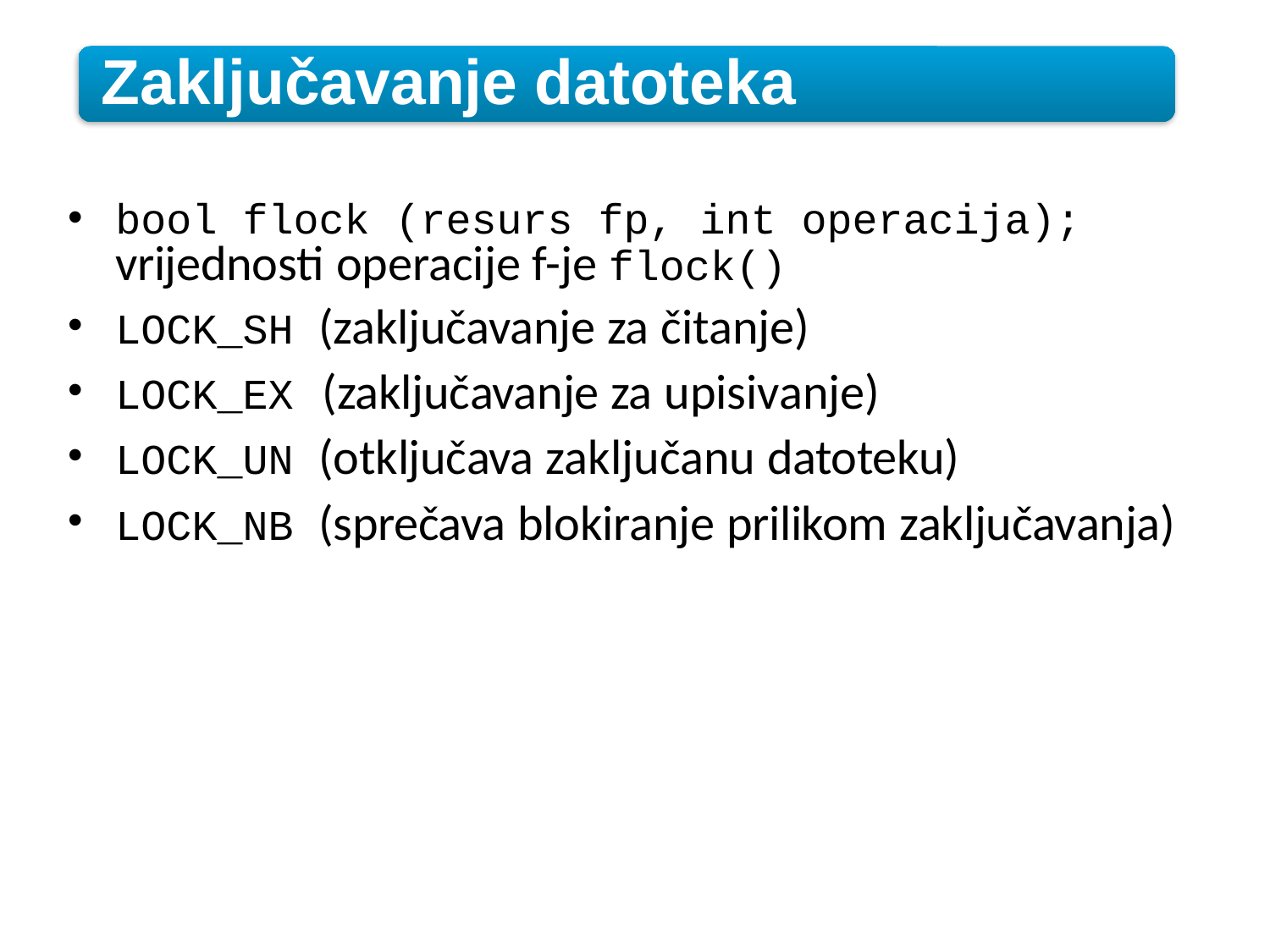

Zaključavanje datoteka
bool flock (resurs fp, int operacija); vrijednosti operacije f-je flock()
LOCK_SH (zaključavanje za čitanje)
LOCK_EX (zaključavanje za upisivanje)
LOCK_UN (otključava zaključanu datoteku)
LOCK_NB (sprečava blokiranje prilikom zaključavanja)
0